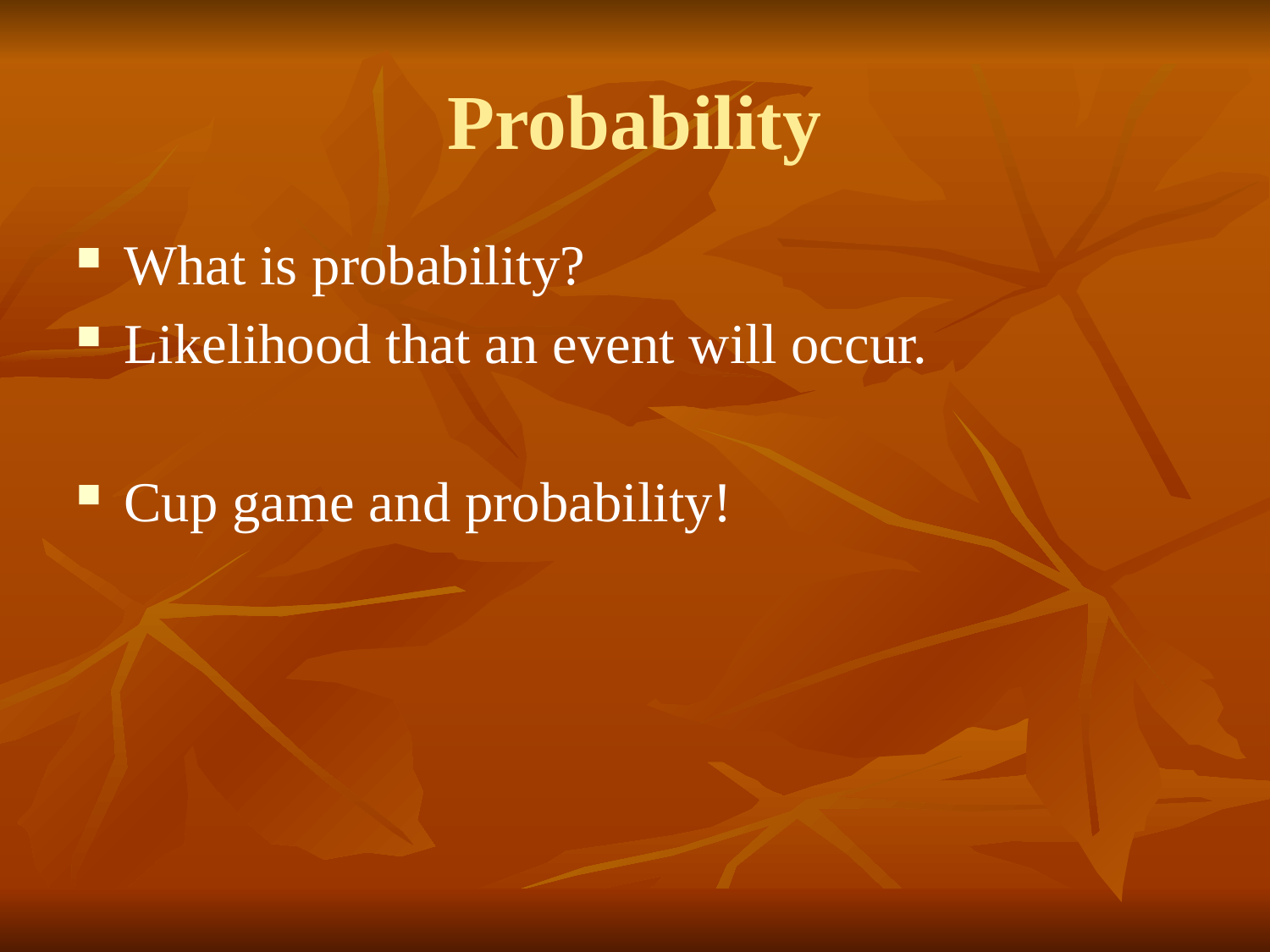

# Probability
What is probability?
Likelihood that an event will occur.

Cup game and probability!